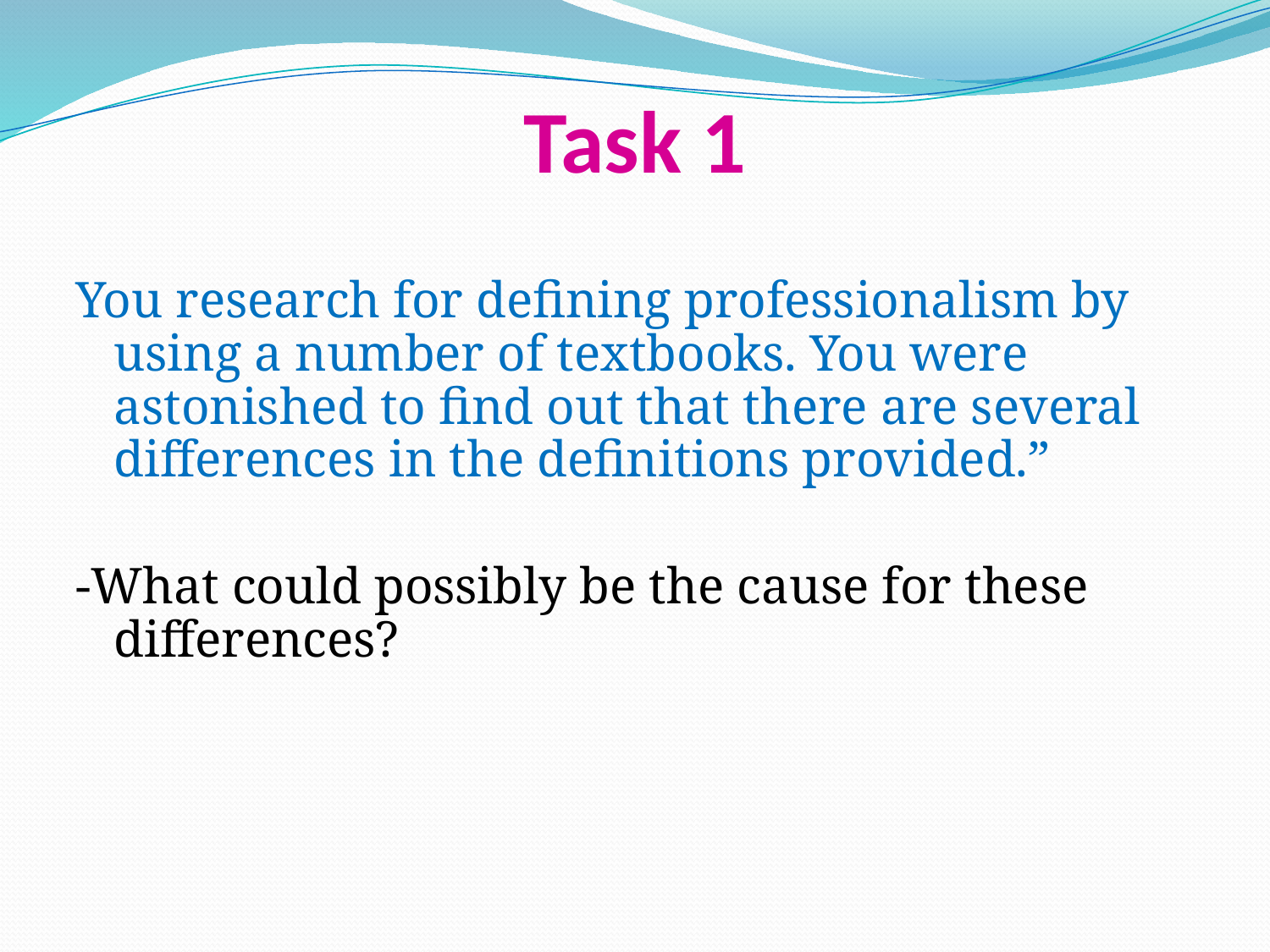

# Task 1
You research for defining professionalism by using a number of textbooks. You were astonished to find out that there are several differences in the definitions provided.”

-What could possibly be the cause for these differences?